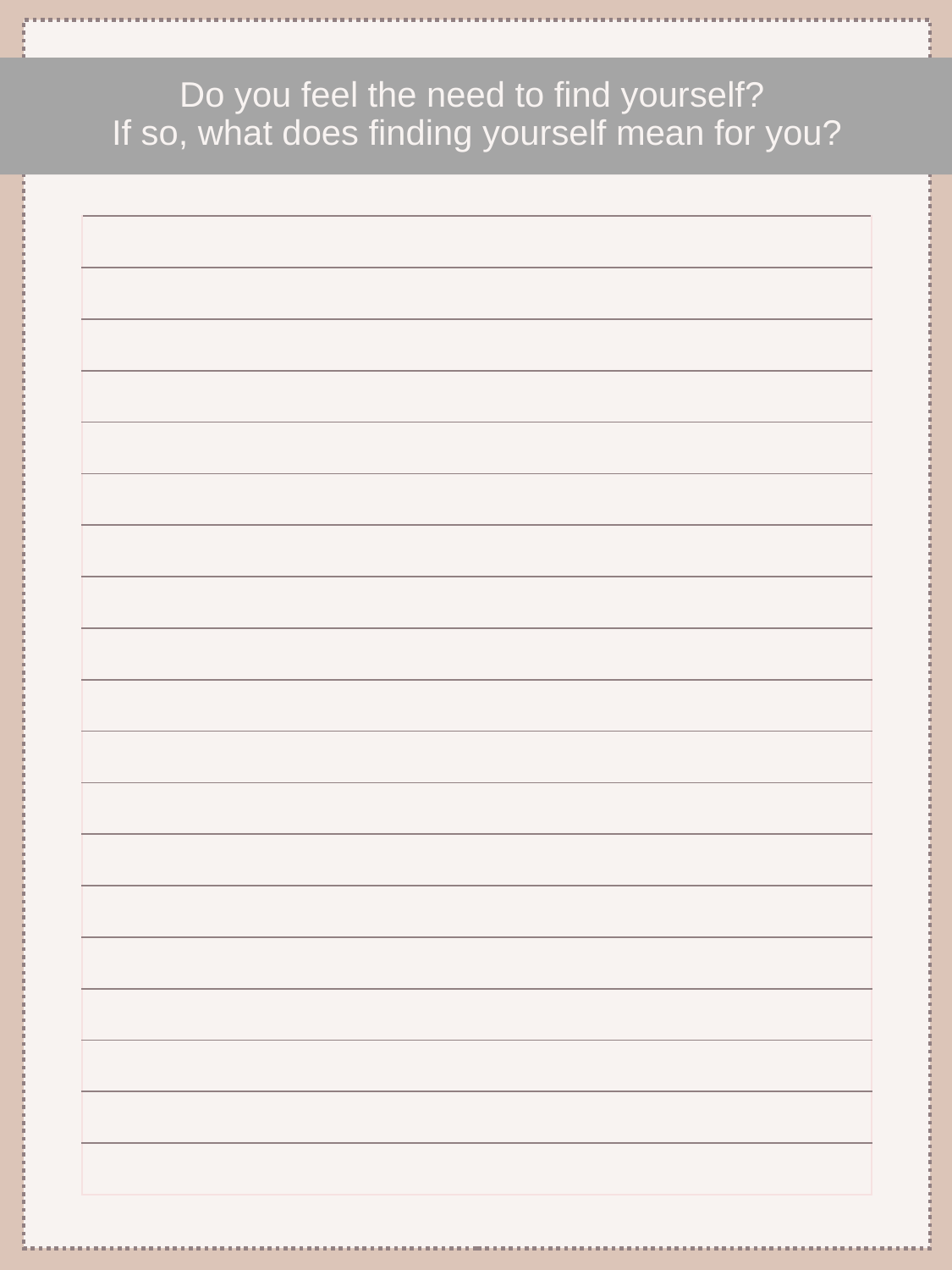

# Do you feel the need to find yourself? If so, what does finding yourself mean for you?
|  |
| --- |
|  |
|  |
|  |
|  |
|  |
|  |
|  |
|  |
|  |
|  |
|  |
|  |
|  |
|  |
|  |
|  |
|  |
|  |